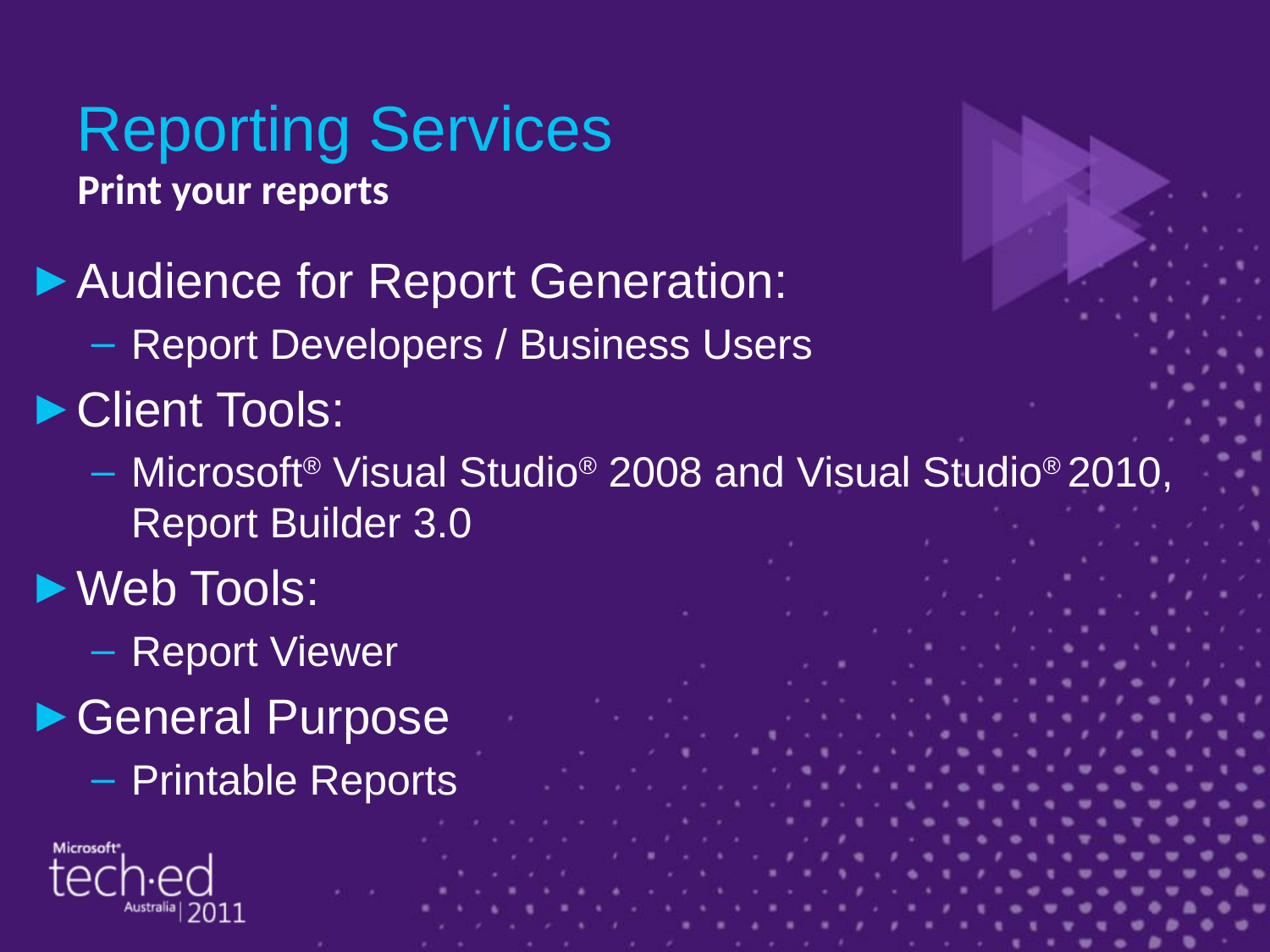

# Reporting Services
Print your reports
Audience for Report Generation:
Report Developers / Business Users
Client Tools:
Microsoft® Visual Studio® 2008 and Visual Studio® 2010, Report Builder 3.0
Web Tools:
Report Viewer
General Purpose
Printable Reports